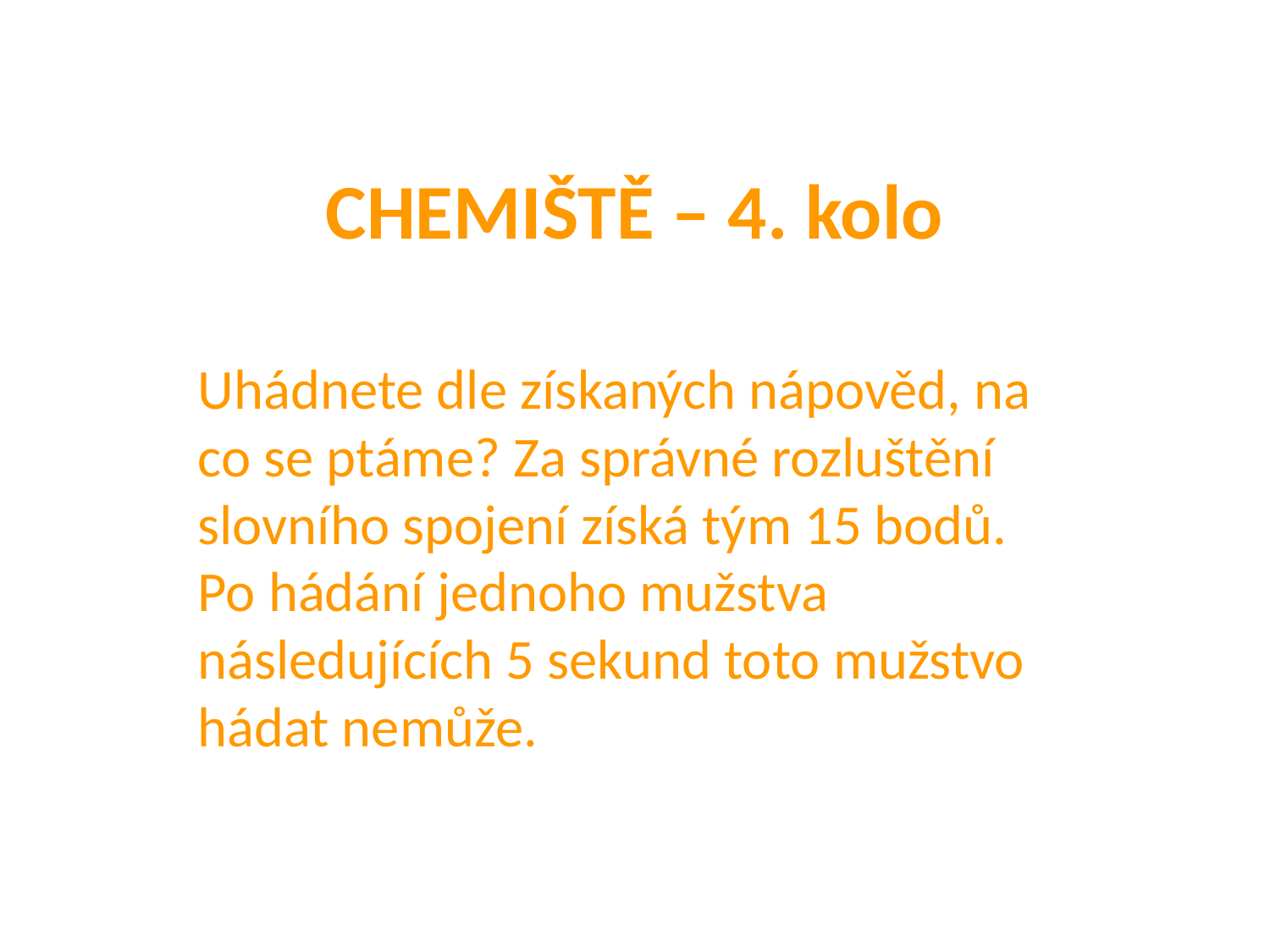

# CHEMIŠTĚ – 4. kolo
Uhádnete dle získaných nápověd, na co se ptáme? Za správné rozluštění slovního spojení získá tým 15 bodů. Po hádání jednoho mužstva následujících 5 sekund toto mužstvo hádat nemůže.